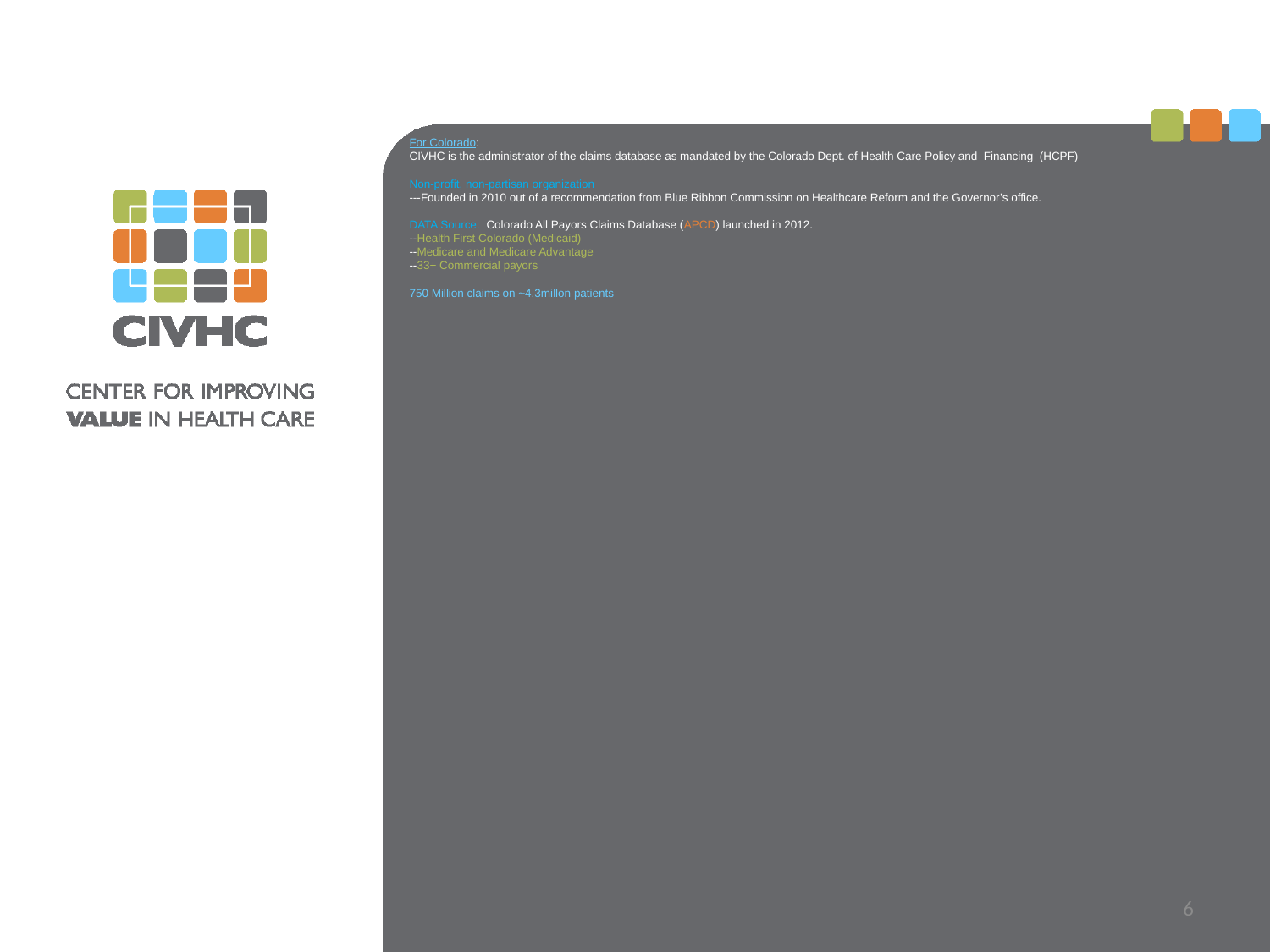

# For Colorado: CIVHC is the administrator of the claims database as mandated by the Colorado Dept. of Health Care Policy and  Financing  (HCPF) Non-profit, non-partisan organization ---Founded in 2010 out of a recommendation from Blue Ribbon Commission on Healthcare Reform and the Governor’s office. DATA Source:  Colorado All Payors Claims Database (APCD) launched in 2012. --Health First Colorado (Medicaid) --Medicare and Medicare Advantage --33+ Commercial payors 750 Million claims on ~4.3millon patients
6
-